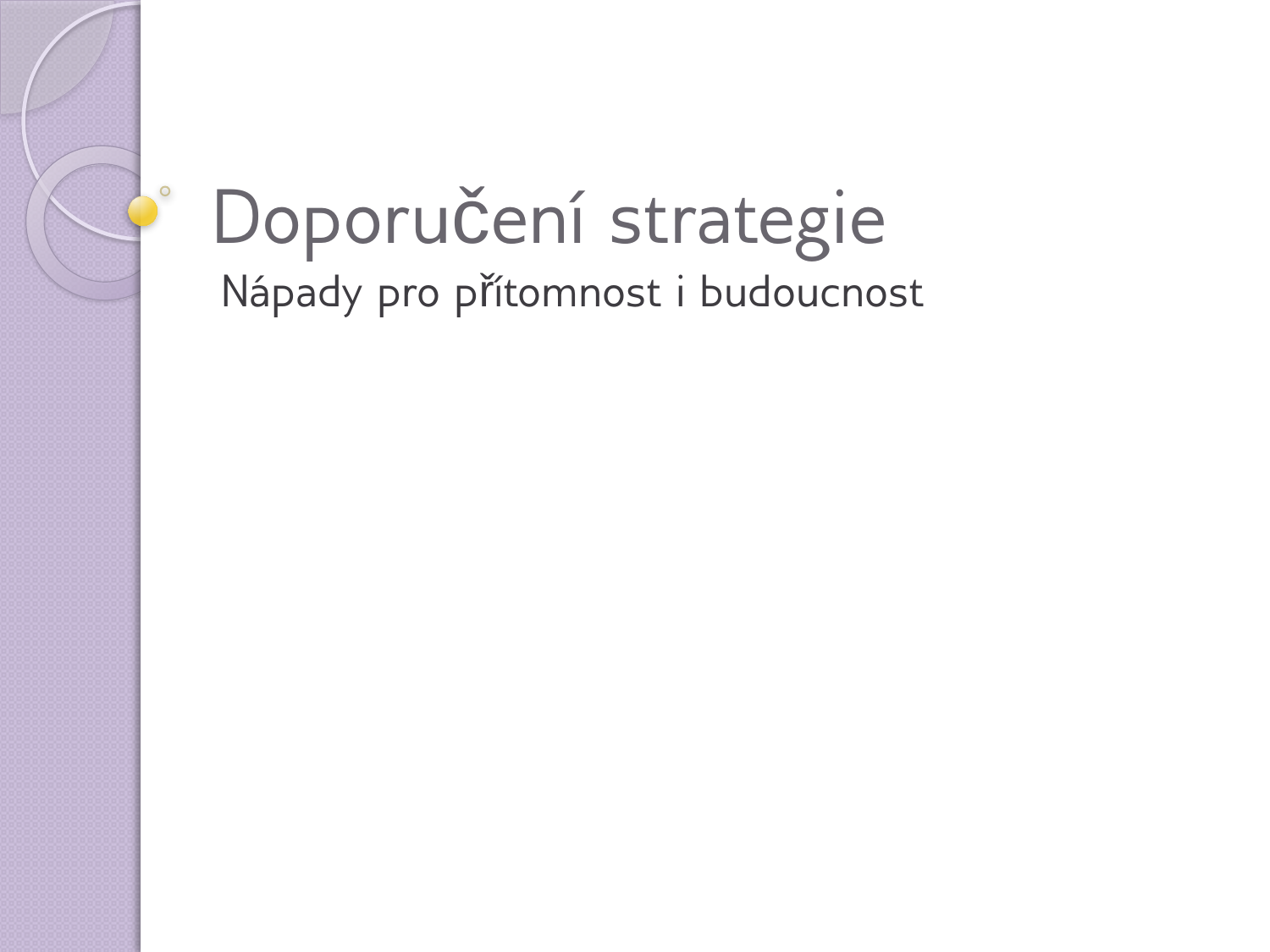

# Doporučení strategie
Nápady pro přítomnost i budoucnost